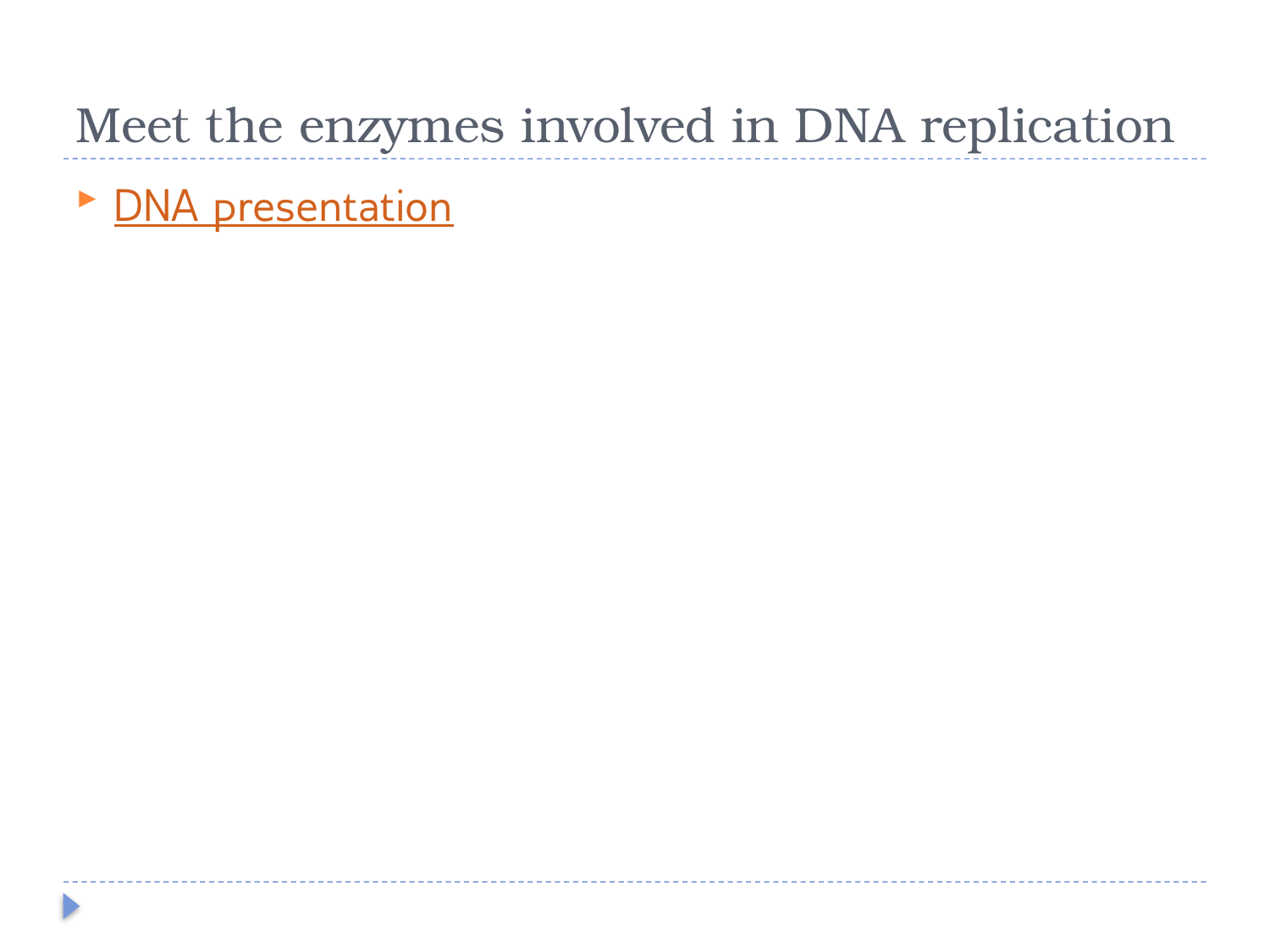

# Meet the enzymes involved in DNA replication
DNA presentation